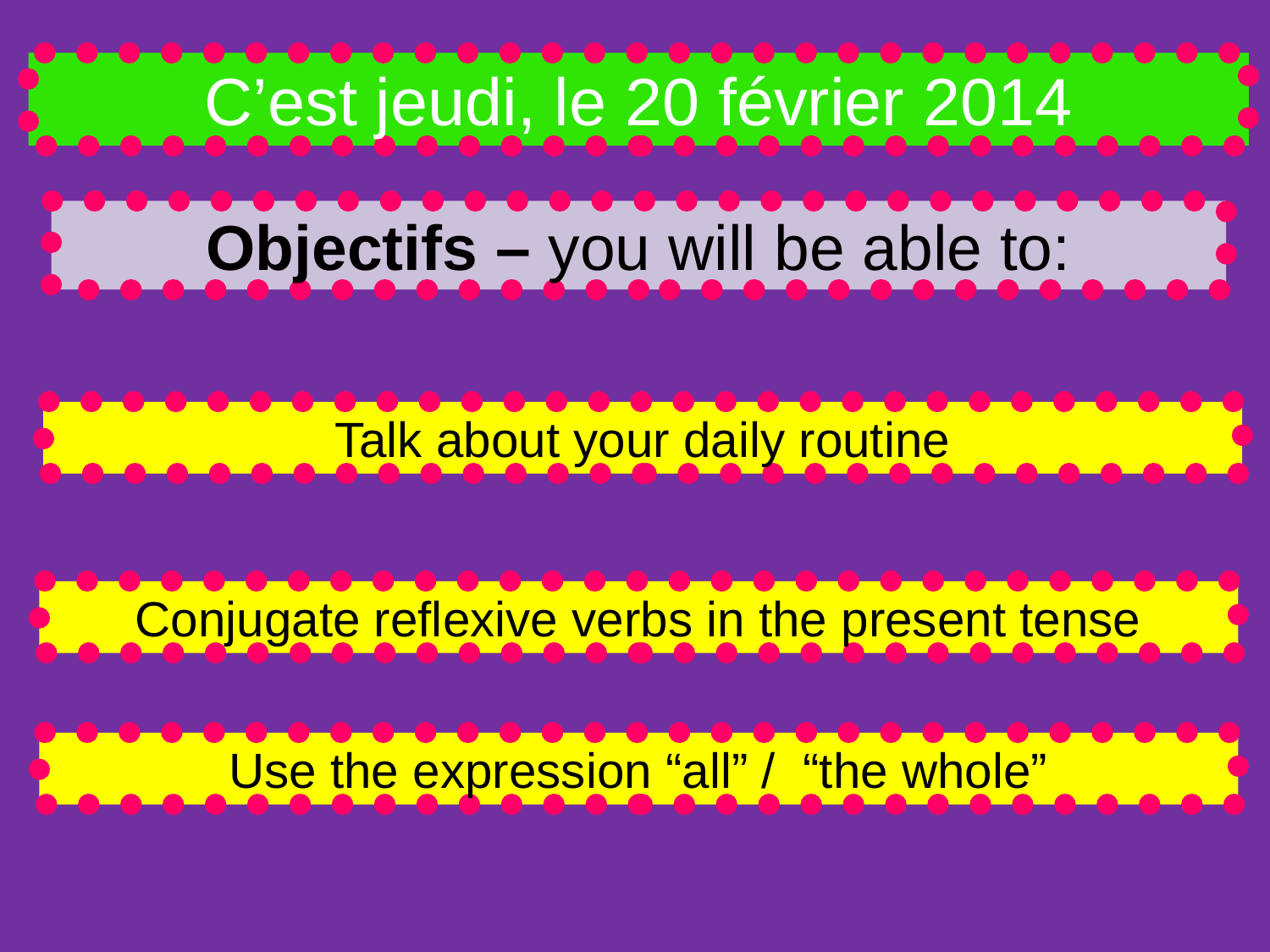

C’est jeudi, le 20 février 2014
Objectifs – you will be able to:
Talk about your daily routine
Conjugate reflexive verbs in the present tense
Use the expression “all” /  “the whole”